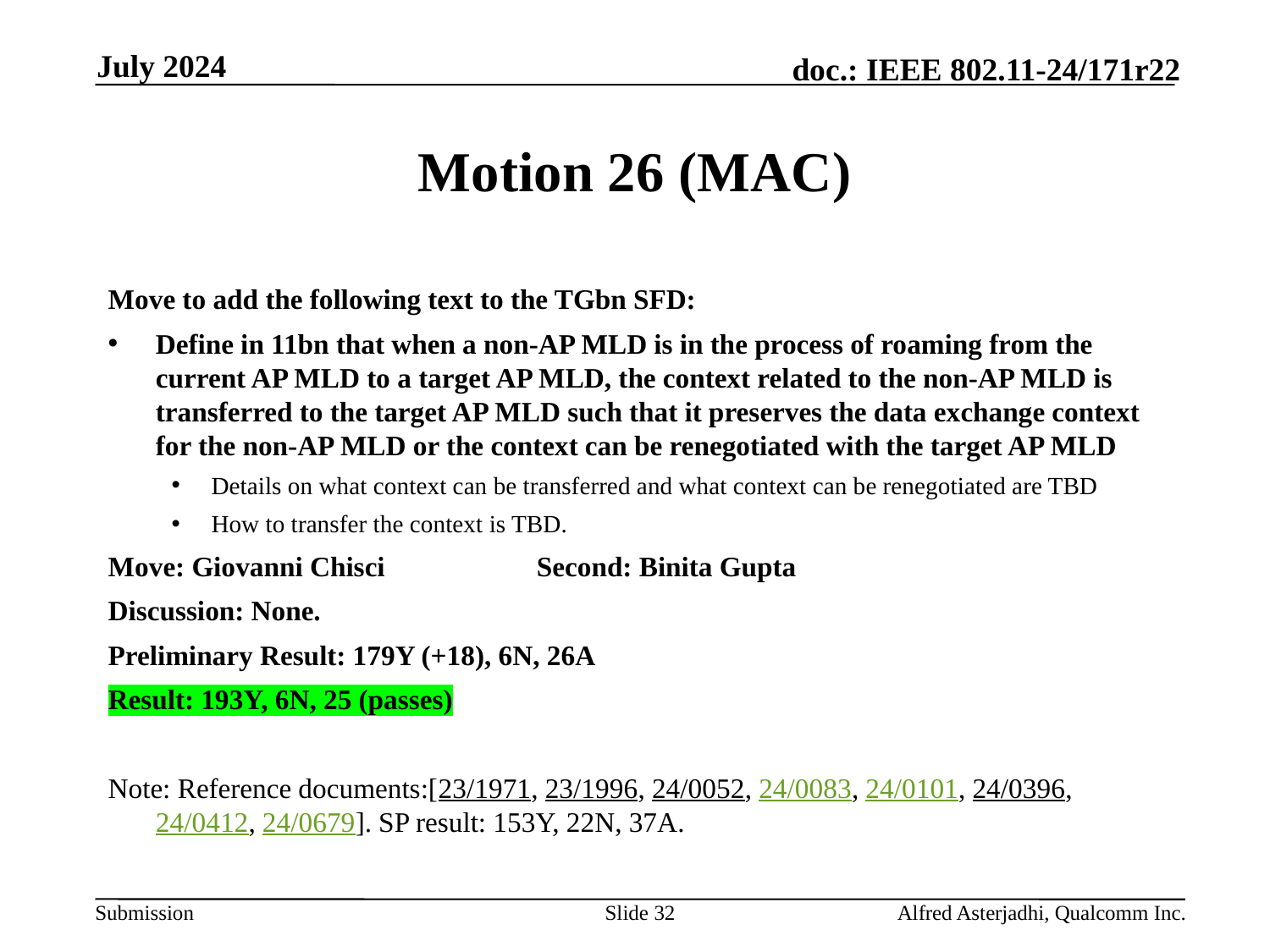

July 2024
# Motion 26 (MAC)
Move to add the following text to the TGbn SFD:
Define in 11bn that when a non-AP MLD is in the process of roaming from the current AP MLD to a target AP MLD, the context related to the non-AP MLD is transferred to the target AP MLD such that it preserves the data exchange context for the non-AP MLD or the context can be renegotiated with the target AP MLD
Details on what context can be transferred and what context can be renegotiated are TBD
How to transfer the context is TBD.
Move: Giovanni Chisci 		Second: Binita Gupta
Discussion: None.
Preliminary Result: 179Y (+18), 6N, 26A
Result: 193Y, 6N, 25 (passes)

Note: Reference documents:[23/1971, 23/1996, 24/0052, 24/0083, 24/0101, 24/0396, 24/0412, 24/0679]. SP result: 153Y, 22N, 37A.

Slide 32
Alfred Asterjadhi, Qualcomm Inc.